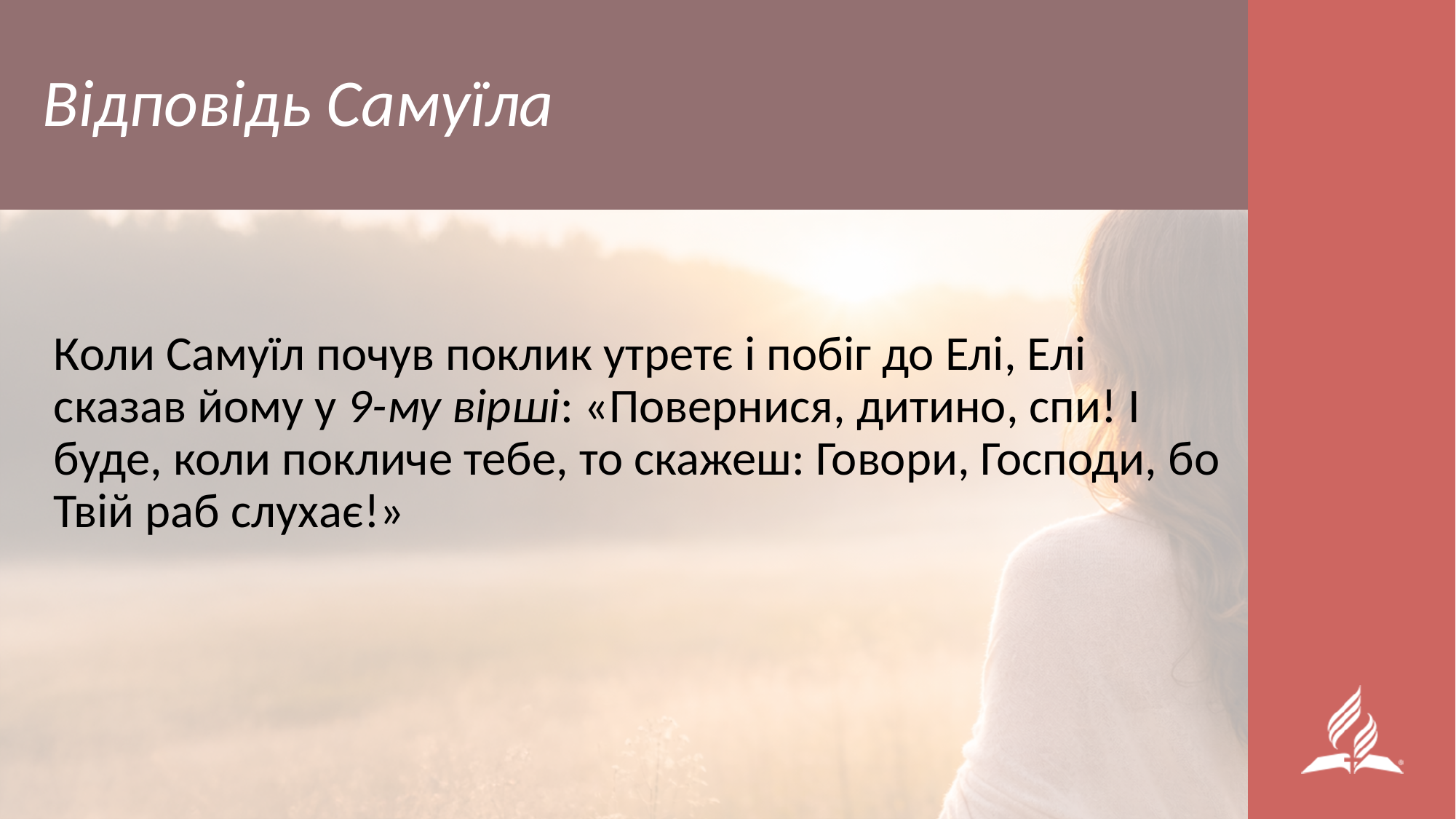

# Відповідь Самуїла
Коли Самуїл почув поклик утретє і побіг до Елі, Елі сказав йому у 9-му вірші: «Повернися, дитино, спи! І буде, коли покличе тебе, то скажеш: Говори, Господи, бо Твій раб слухає!»